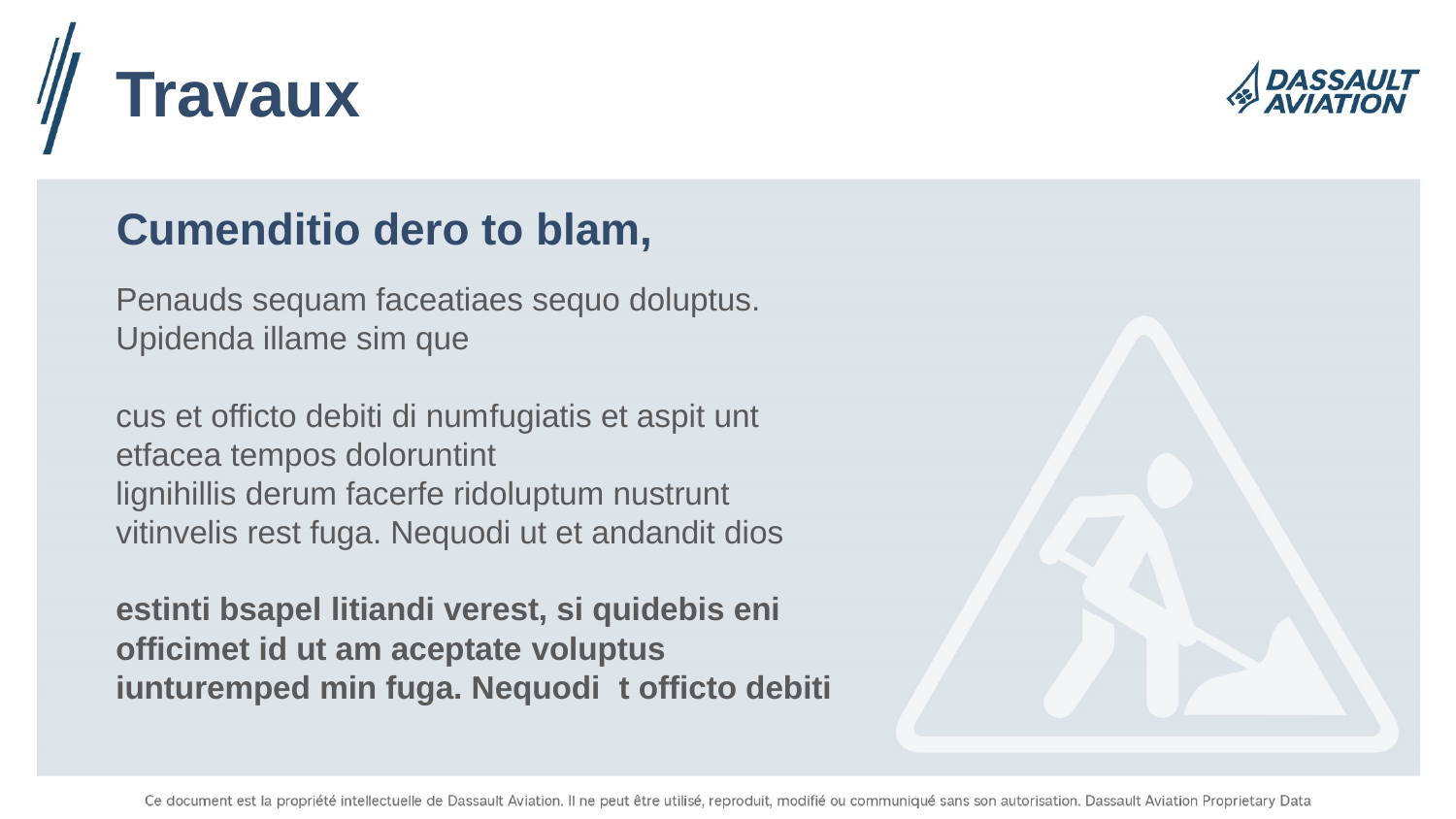

Travaux
Cumenditio dero to blam,
Penauds sequam faceatiaes sequo doluptus. Upidenda illame sim que

cus et officto debiti di numfugiatis et aspit unt etfacea tempos doloruntint
lignihillis derum facerfe ridoluptum nustrunt vitinvelis rest fuga. Nequodi ut et andandit dios

estinti bsapel litiandi verest, si quidebis eni officimet id ut am aceptate voluptus iunturemped min fuga. Nequodi  t officto debiti